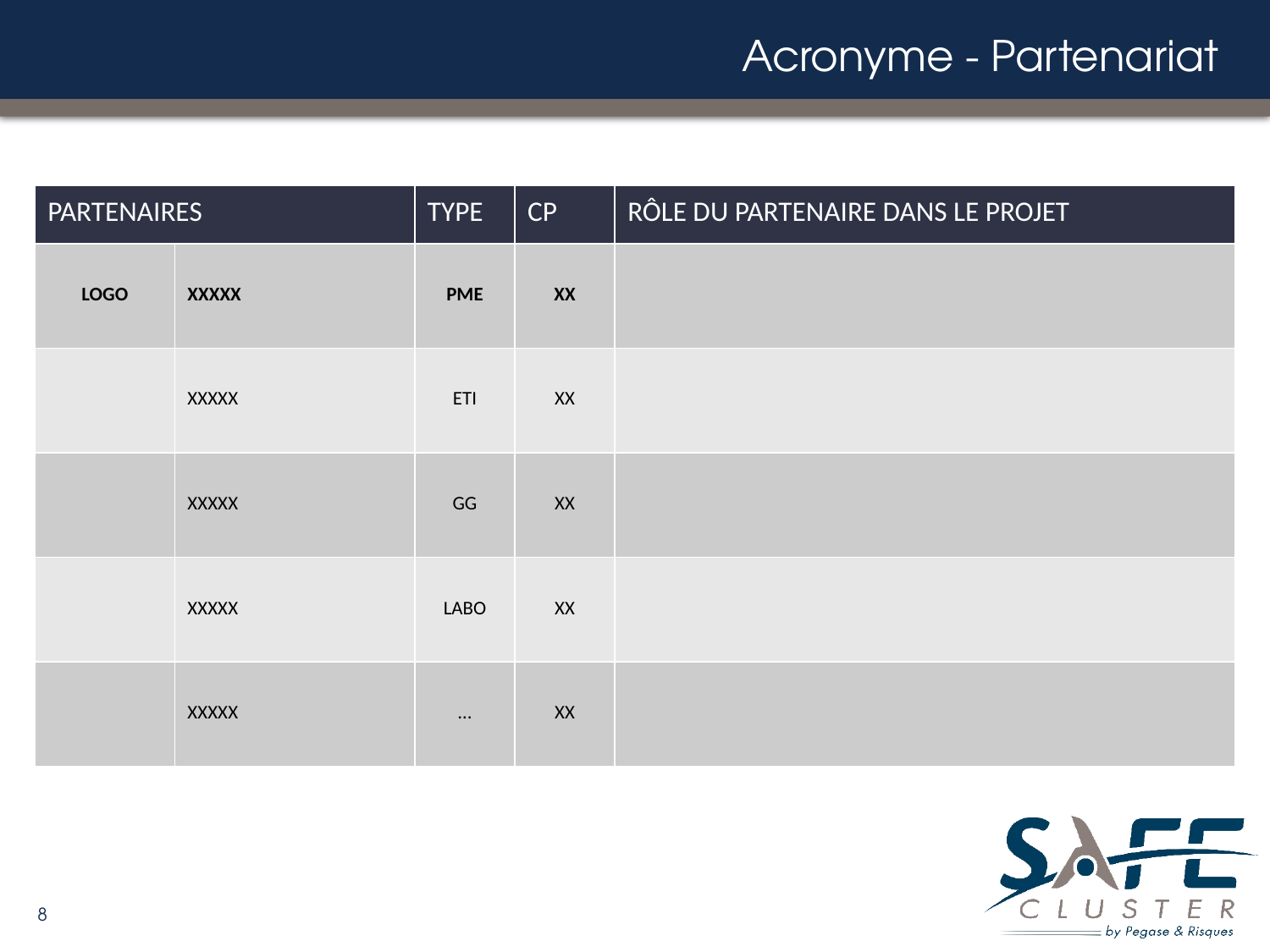

# Acronyme - Partenariat
| Partenaires |  | Type | CP | Rôle du partenaire dans le projet |
| --- | --- | --- | --- | --- |
| LOGO | XXXXX | PME | XX |  |
|  | XXXXX | ETI | XX |  |
|  | XXXXX | GG | XX |  |
|  | XXXXX | LABO | XX |  |
|  | XXXXX | … | XX |  |
8